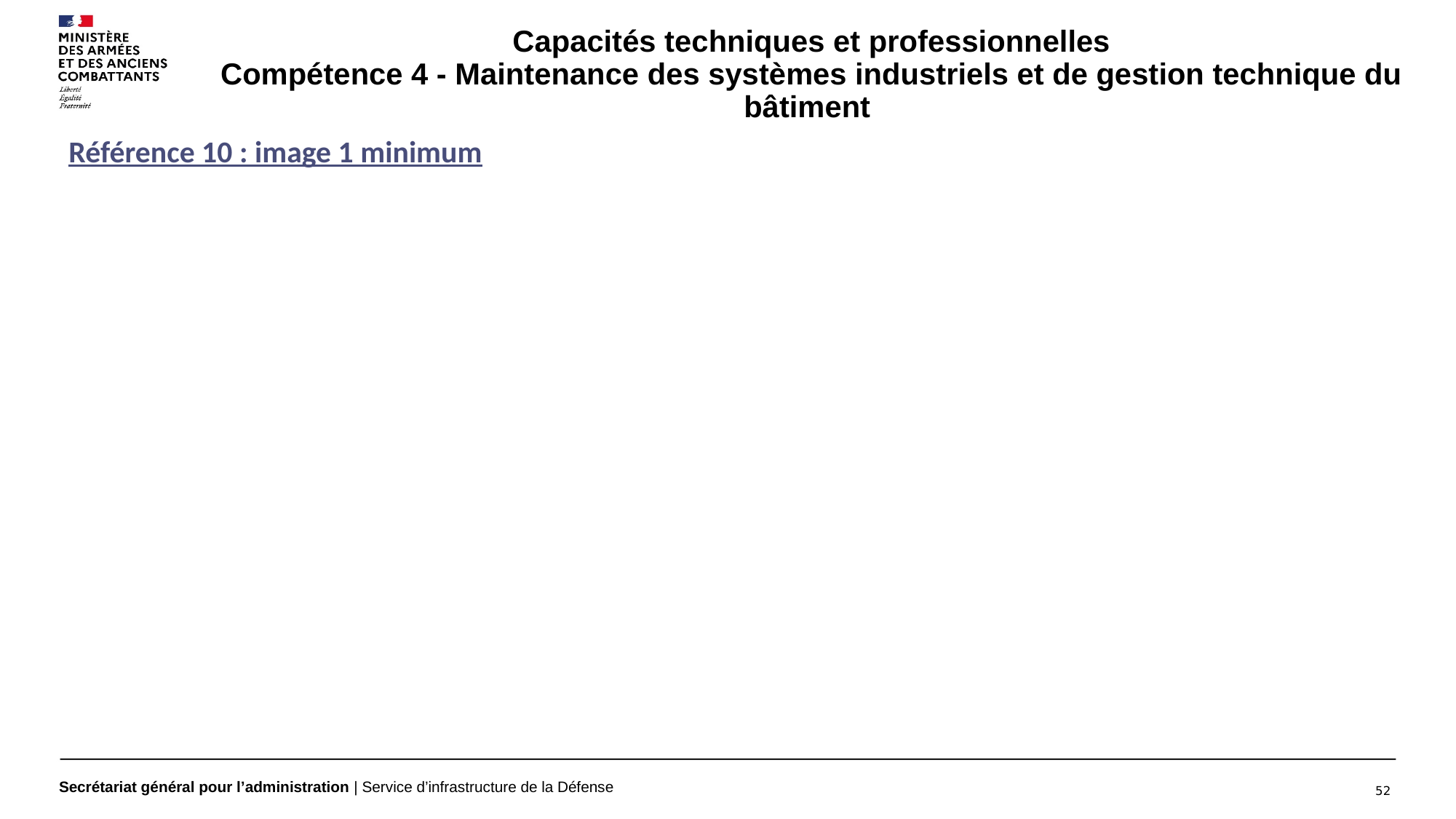

# Capacités techniques et professionnelles Compétence 4 - Maintenance des systèmes industriels et de gestion technique du bâtiment
Référence 10 : image 1 minimum

52